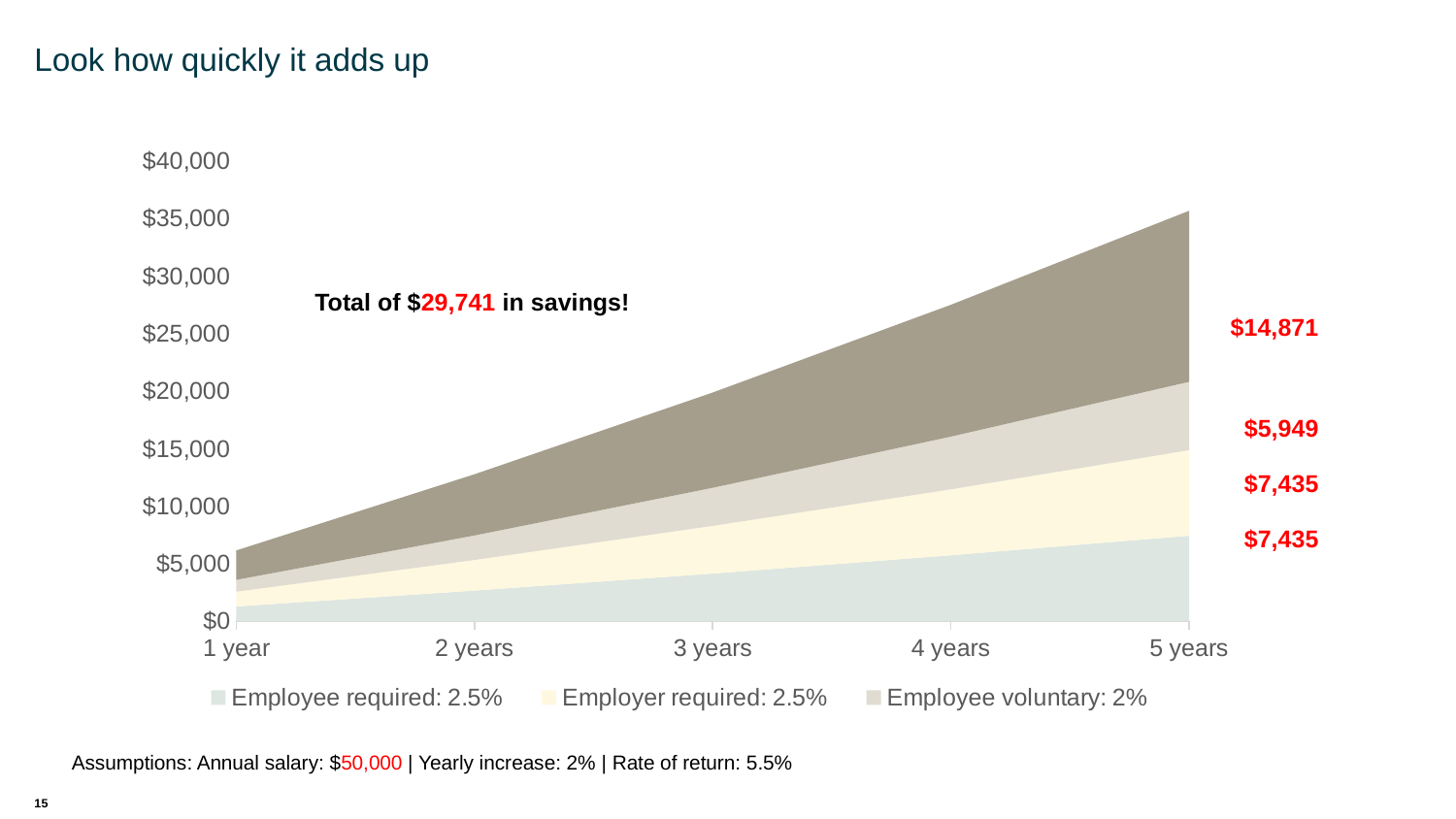

Look how quickly it adds up

### Chart

| Category | Employee required: 2.5%  | Employer required: 2.5%  | Employee voluntary: 2% | Employee additional: 5% |
|---|---|---|---|---|
| 1 year | 1283.0 | 1283.0 | 1026.0 | 2565.0 |
| 2 years | 2662.0 | 2662.0 | 2129.43 | 5323.075 |
| 3 years | 4143.0 | 4143.0 | 3314.5486499999997 | 8284.844125 |
| 4 years | 5732.0 | 5732.0 | 4585.848825749999 | 11463.510551874999 |
| 5 years | 7435.0 | 7435.0 | 5949.070511166249 | 14871.003632228123 |
Total of $29,741 in savings!
$14,871
$5,949
$7,435
$7,435
Assumptions: Annual salary: $50,000 | Yearly increase: 2% | Rate of return: 5.5%
15